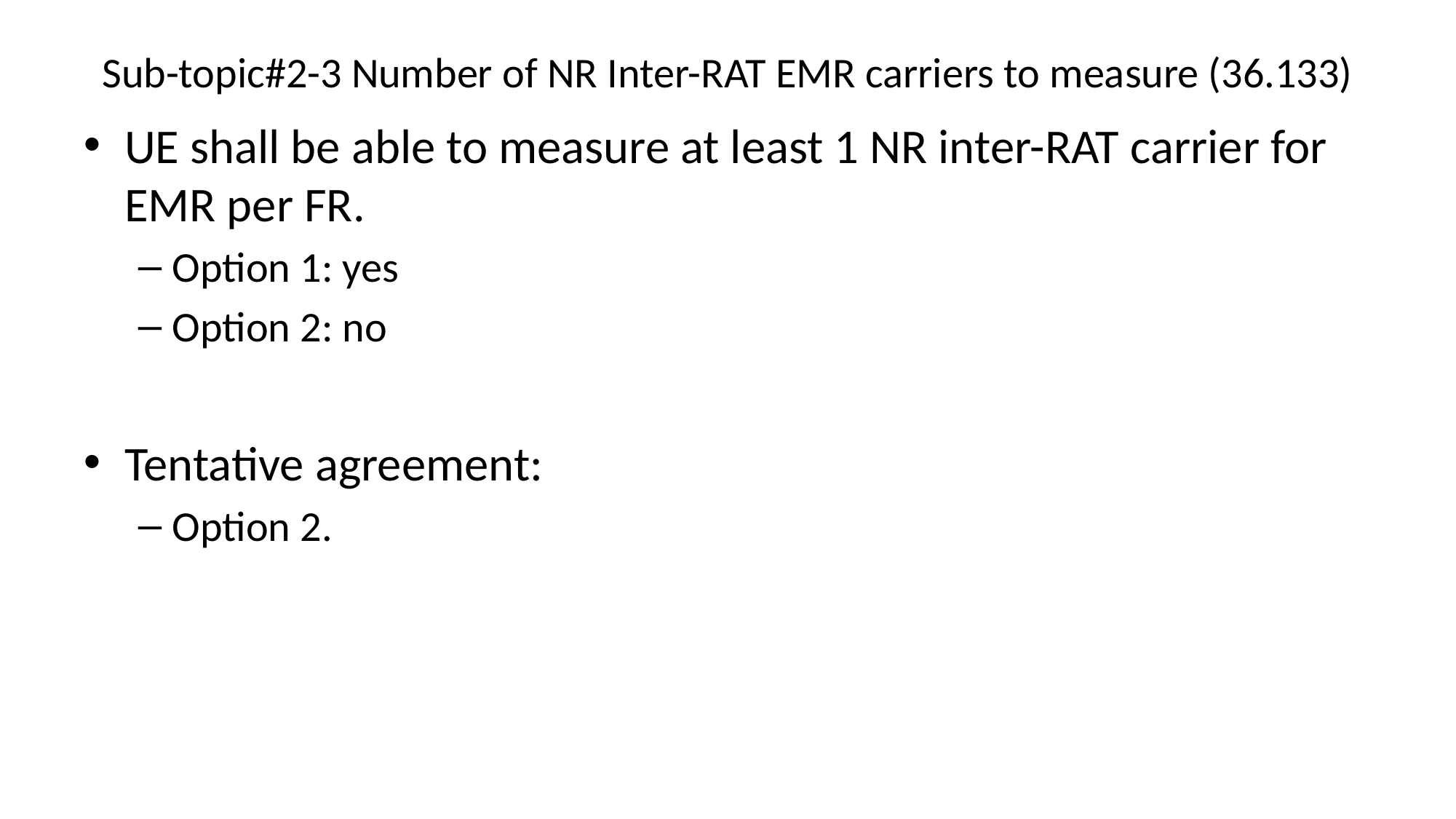

# Sub-topic#2-3 Number of NR Inter-RAT EMR carriers to measure (36.133)
UE shall be able to measure at least 1 NR inter-RAT carrier for EMR per FR.
Option 1: yes
Option 2: no

Tentative agreement:
Option 2.